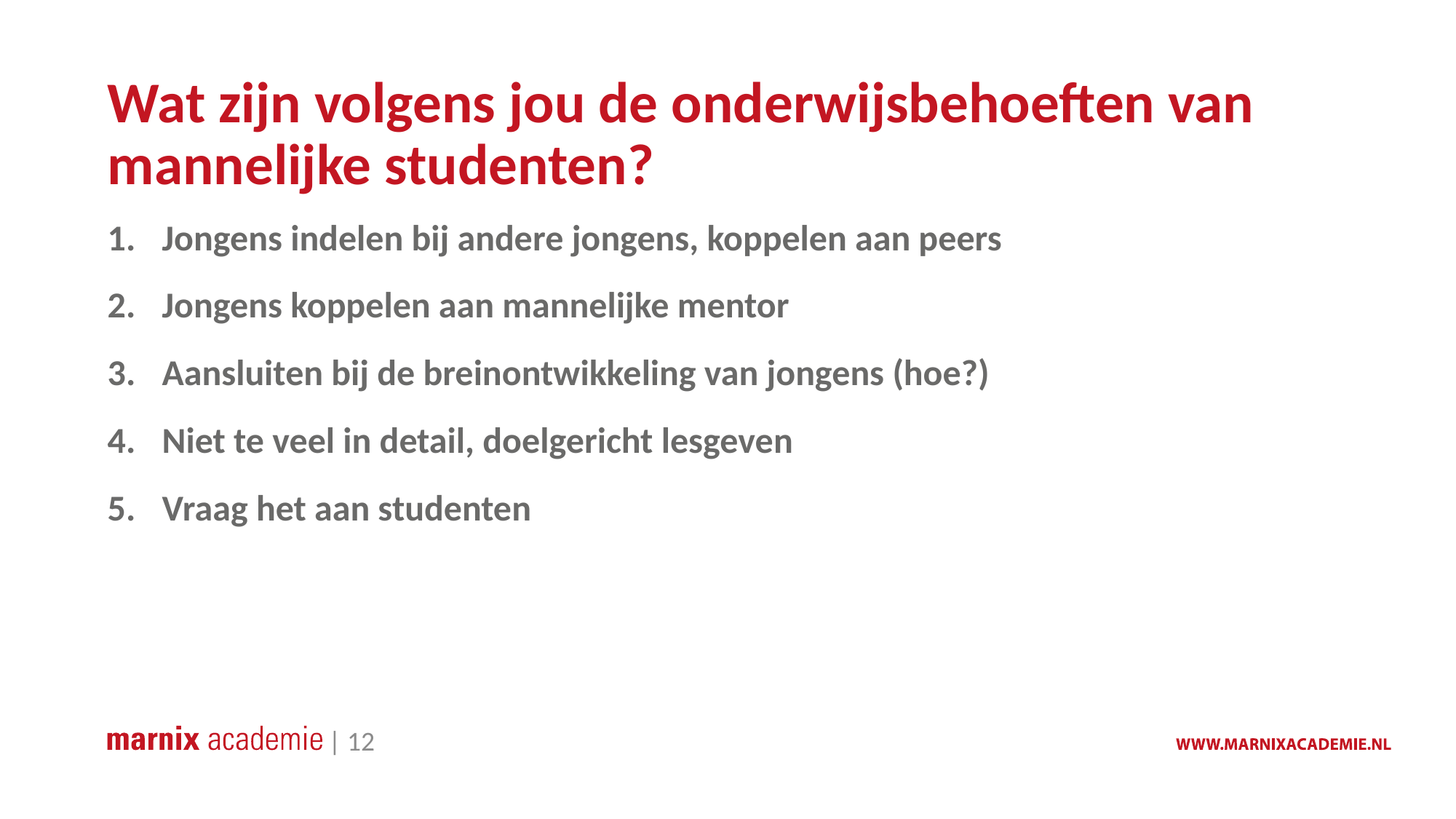

# Wat zijn volgens jou de onderwijsbehoeften van mannelijke studenten?
Jongens indelen bij andere jongens, koppelen aan peers
Jongens koppelen aan mannelijke mentor
Aansluiten bij de breinontwikkeling van jongens (hoe?)
Niet te veel in detail, doelgericht lesgeven
Vraag het aan studenten
 | 12